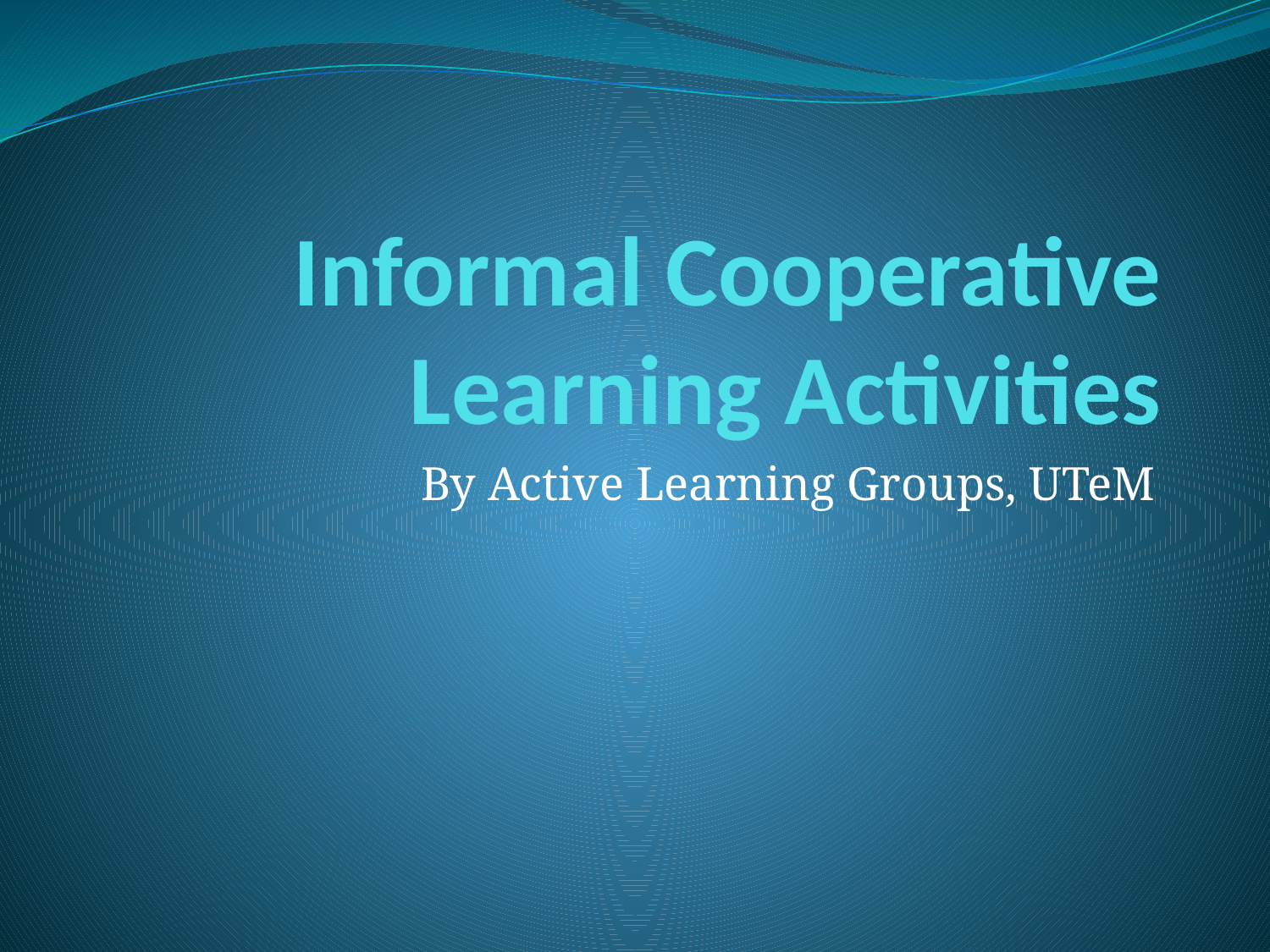

# Informal Cooperative Learning Activities
By Active Learning Groups, UTeM